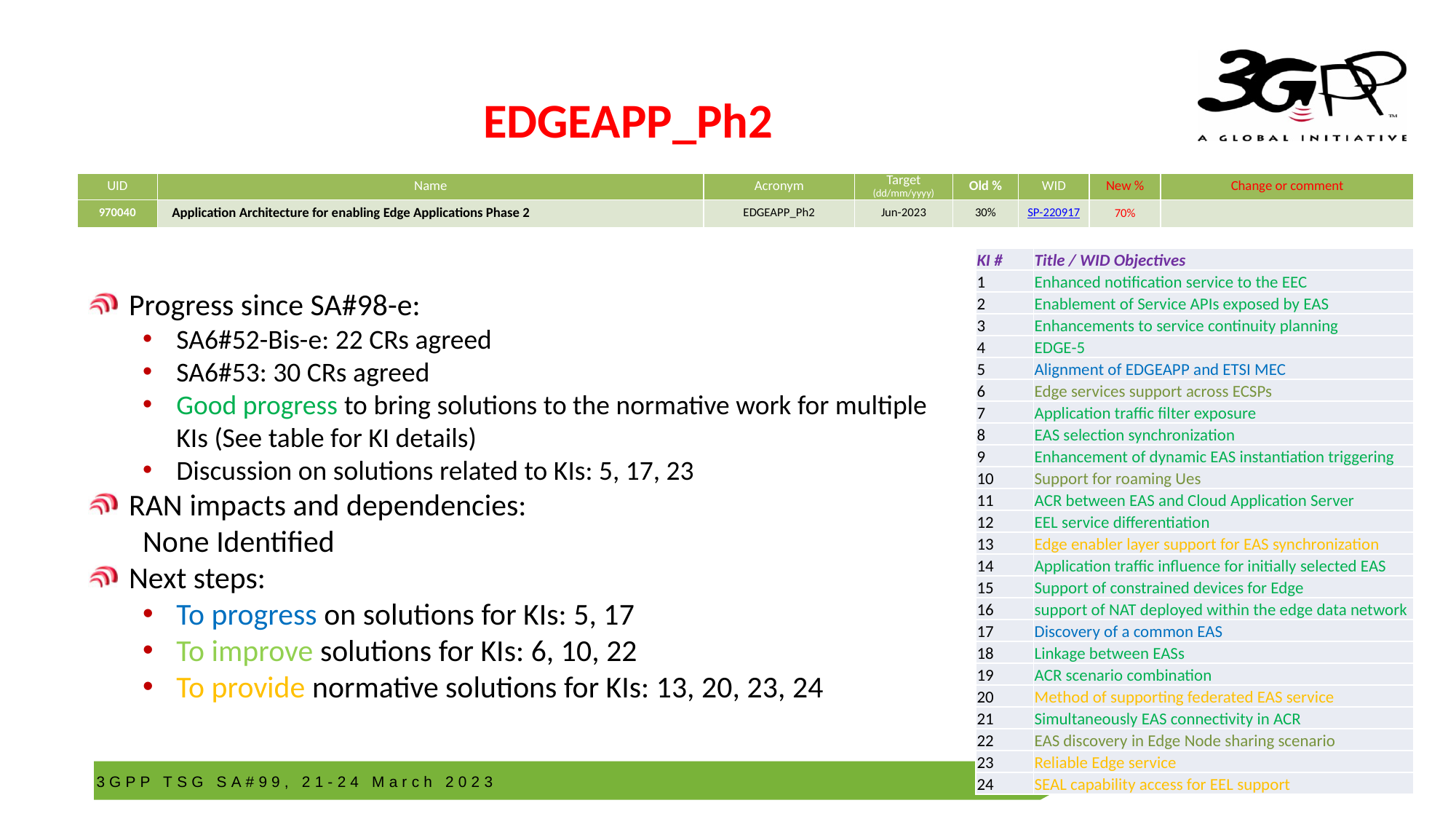

# EDGEAPP_Ph2
| UID | Name | Acronym | Target (dd/mm/yyyy) | Old % | WID | New % | Change or comment |
| --- | --- | --- | --- | --- | --- | --- | --- |
| 970040 | Application Architecture for enabling Edge Applications Phase 2 | EDGEAPP\_Ph2 | Jun-2023 | 30% | SP-220917 | 70% |  |
| KI # | Title / WID Objectives |
| --- | --- |
| 1 | Enhanced notification service to the EEC |
| 2 | Enablement of Service APIs exposed by EAS |
| 3 | Enhancements to service continuity planning |
| 4 | EDGE-5 |
| 5 | Alignment of EDGEAPP and ETSI MEC |
| 6 | Edge services support across ECSPs |
| 7 | Application traffic filter exposure |
| 8 | EAS selection synchronization |
| 9 | Enhancement of dynamic EAS instantiation triggering |
| 10 | Support for roaming Ues |
| 11 | ACR between EAS and Cloud Application Server |
| 12 | EEL service differentiation |
| 13 | Edge enabler layer support for EAS synchronization |
| 14 | Application traffic influence for initially selected EAS |
| 15 | Support of constrained devices for Edge |
| 16 | support of NAT deployed within the edge data network |
| 17 | Discovery of a common EAS |
| 18 | Linkage between EASs |
| 19 | ACR scenario combination |
| 20 | Method of supporting federated EAS service |
| 21 | Simultaneously EAS connectivity in ACR |
| 22 | EAS discovery in Edge Node sharing scenario |
| 23 | Reliable Edge service |
| 24 | SEAL capability access for EEL support |
Progress since SA#98-e:
SA6#52-Bis-e: 22 CRs agreed
SA6#53: 30 CRs agreed
Good progress to bring solutions to the normative work for multiple KIs (See table for KI details)
Discussion on solutions related to KIs: 5, 17, 23
RAN impacts and dependencies:
None Identified
Next steps:
To progress on solutions for KIs: 5, 17
To improve solutions for KIs: 6, 10, 22
To provide normative solutions for KIs: 13, 20, 23, 24